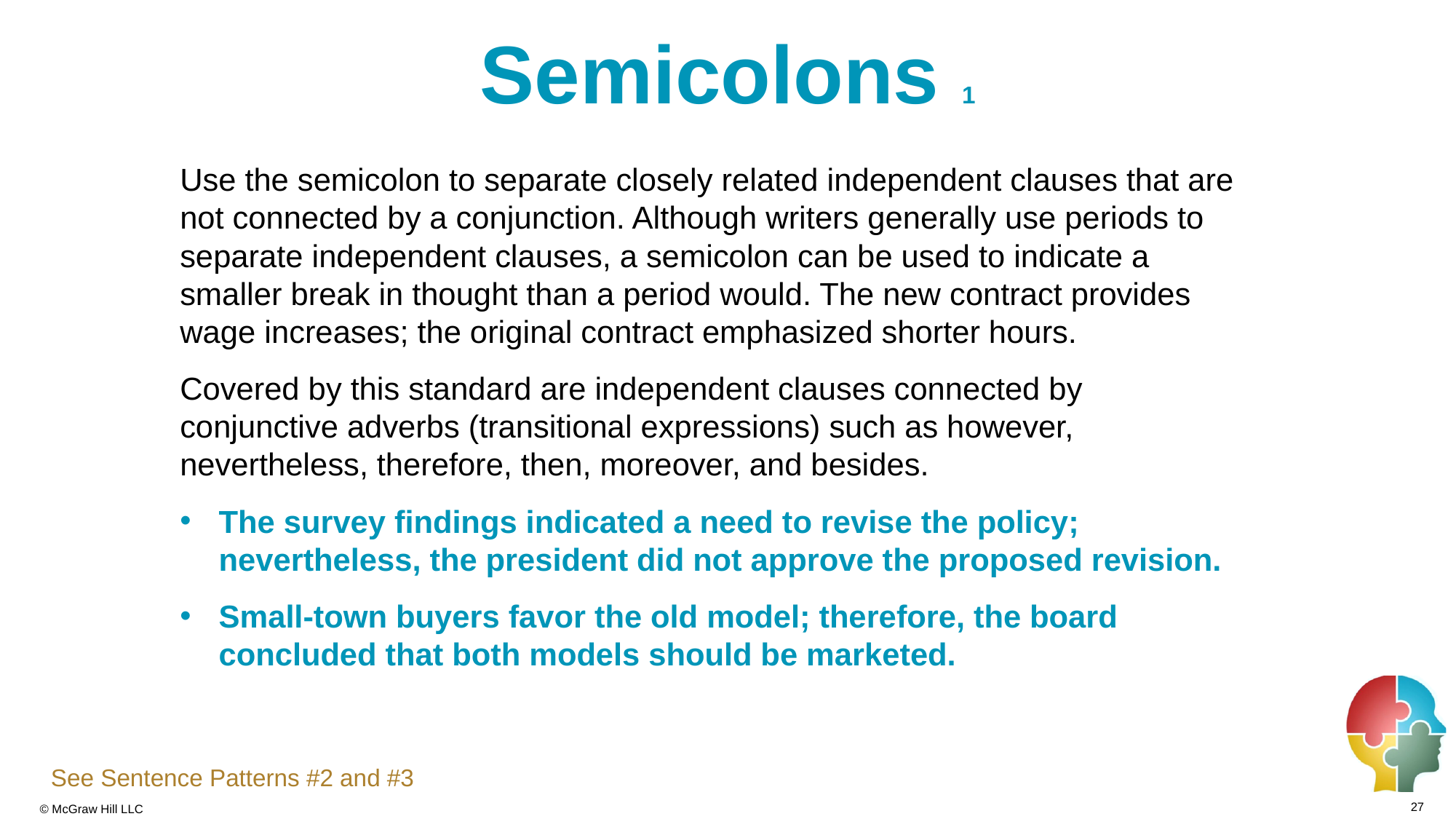

# Semicolons 1
Use the semicolon to separate closely related independent clauses that are not connected by a conjunction. Although writers generally use periods to separate independent clauses, a semicolon can be used to indicate a smaller break in thought than a period would. The new contract provides wage increases; the original contract emphasized shorter hours.
Covered by this standard are independent clauses connected by conjunctive adverbs (transitional expressions) such as however, nevertheless, therefore, then, moreover, and besides.
The survey findings indicated a need to revise the policy; nevertheless, the president did not approve the proposed revision.
Small-town buyers favor the old model; therefore, the board concluded that both models should be marketed.
See Sentence Patterns #2 and #3
27